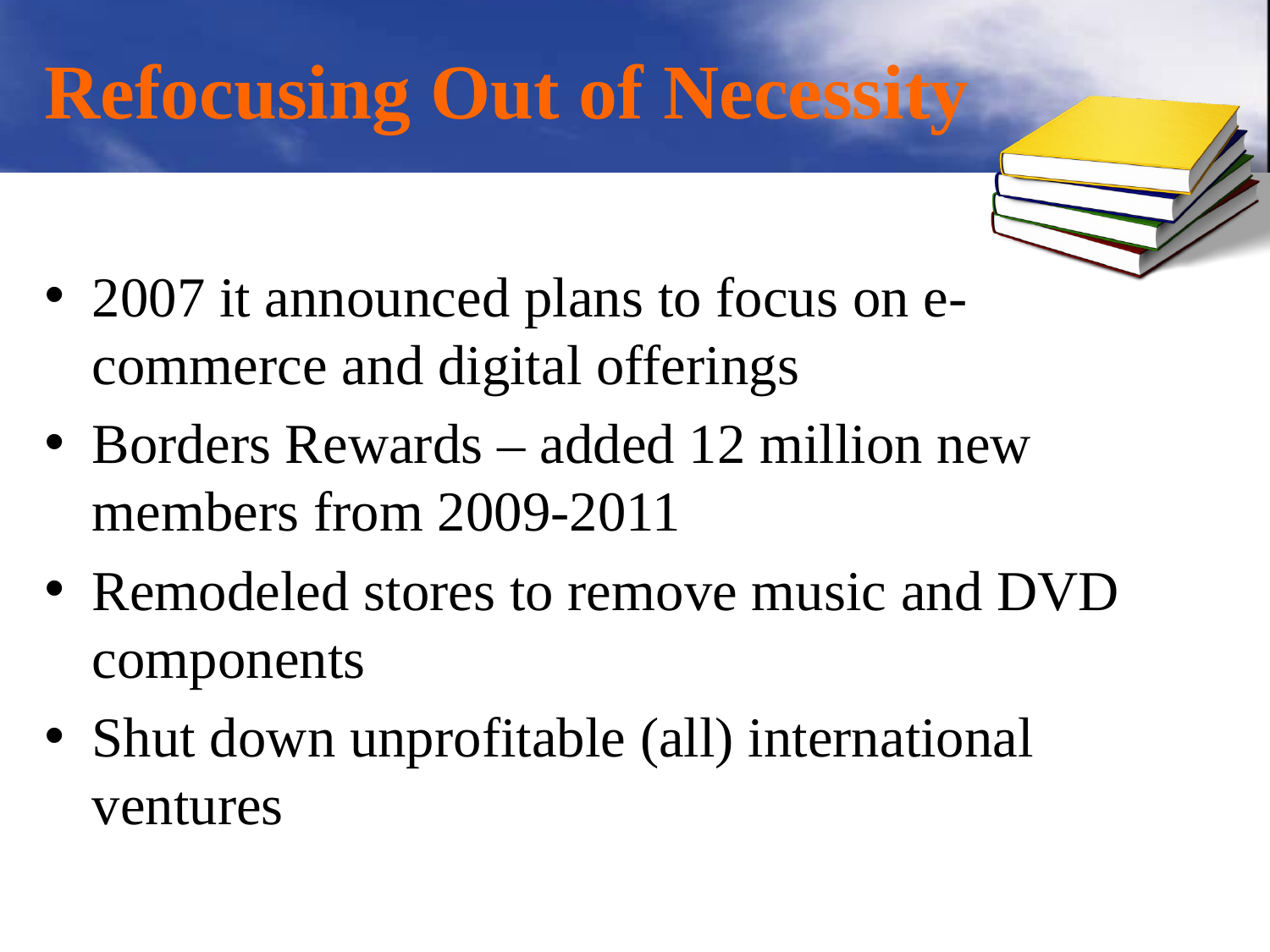

# Refocusing Out of Necessity
2007 it announced plans to focus on e-commerce and digital offerings
Borders Rewards – added 12 million new members from 2009-2011
Remodeled stores to remove music and DVD components
Shut down unprofitable (all) international ventures